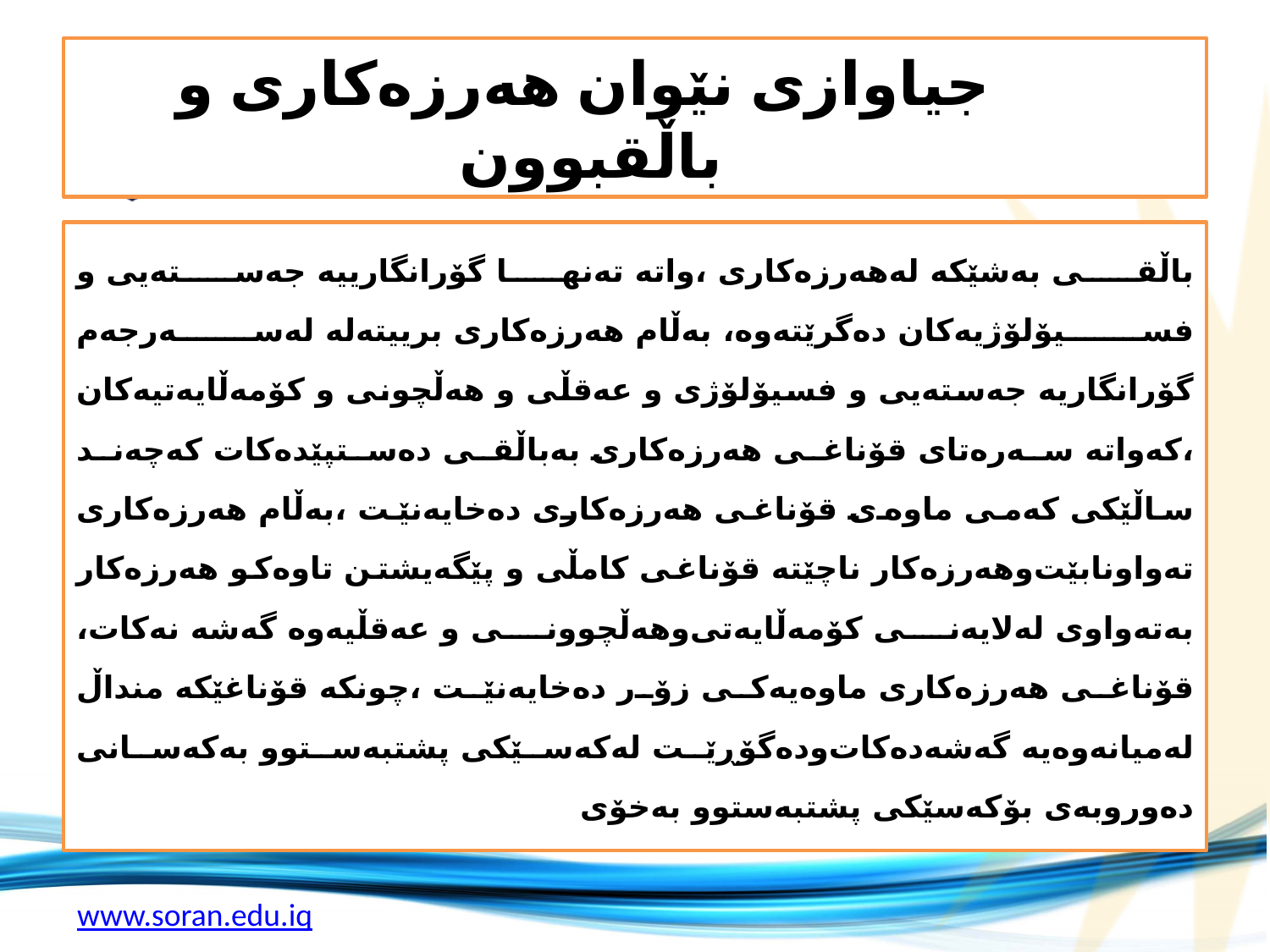

# جیاوازی نێوان هه‌رزه‌كاری و باڵقبوون
باڵقی به‌شێكه‌ له‌هه‌رزه‌كاری ،واته‌ ته‌نها گۆرانگارییه‌ جه‌سته‌یی ‌و فسیۆلۆژیه‌كان ده‌گرێته‌وه‌، به‌ڵام هه‌رزه‌كاری برییته‌له‌ له‌سه‌رجه‌م گۆرانگاریه‌ جه‌سته‌یی و فسیۆلۆژی ‌و عه‌قڵی ‌و هه‌ڵچونی و كۆمه‌ڵایه‌تیه‌كان ،كه‌واته‌ سه‌ره‌تای قۆناغی هه‌رزه‌كاری به‌باڵقی ده‌ستپێده‌كات كه‌چه‌ند ساڵێكی كه‌می ماوه‌ی قۆناغی هه‌رزه‌كاری ده‌خایه‌نێت ،به‌ڵام هه‌رزه‌كاری ته‌واونابێت‌وهه‌رزه‌كار ناچێته‌ قۆناغی كامڵی‌ و پێگه‌یشتن تاوه‌كو هه‌رزه‌كار به‌ته‌واوی له‌لایه‌نی كۆمه‌ڵایه‌تی‌وهه‌ڵچوونی و عه‌قڵیه‌وه‌ گه‌شه‌ نه‌كات، قۆناغی هه‌رزه‌كاری ماوه‌یه‌كی زۆر ده‌خایه‌نێت ،چونكه‌ قۆناغێكه‌ منداڵ له‌میانه‌وه‌یه‌ گه‌شه‌ده‌كات‌وده‌گۆڕێت له‌كه‌سێكی پشتبه‌ستوو به‌كه‌سانی ده‌وروبه‌ی بۆكه‌سێكی پشتبه‌ستوو به‌خۆی